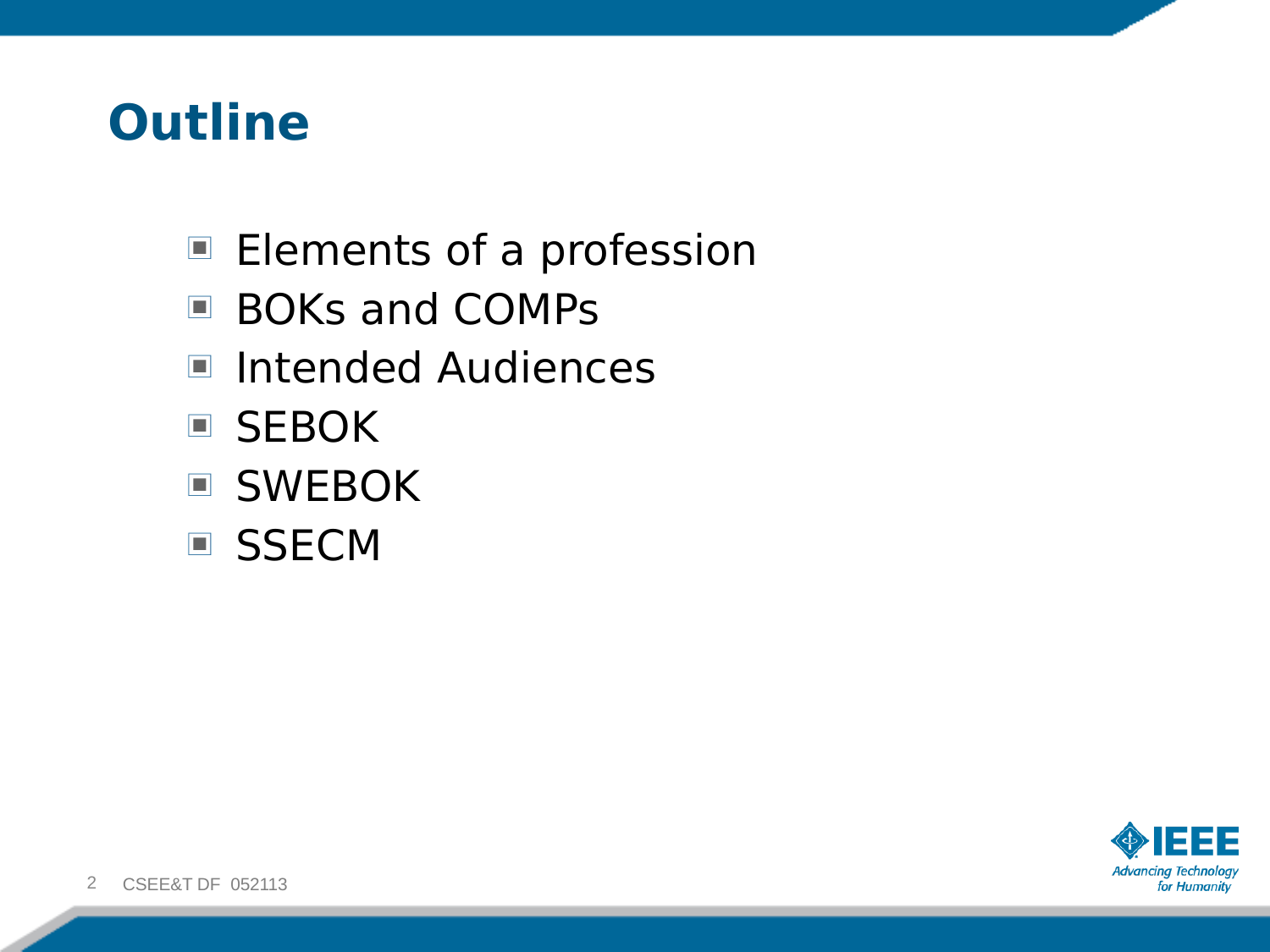

# Outline
Elements of a profession
BOKs and COMPs
Intended Audiences
SEBOK
SWEBOK
SSECM
2